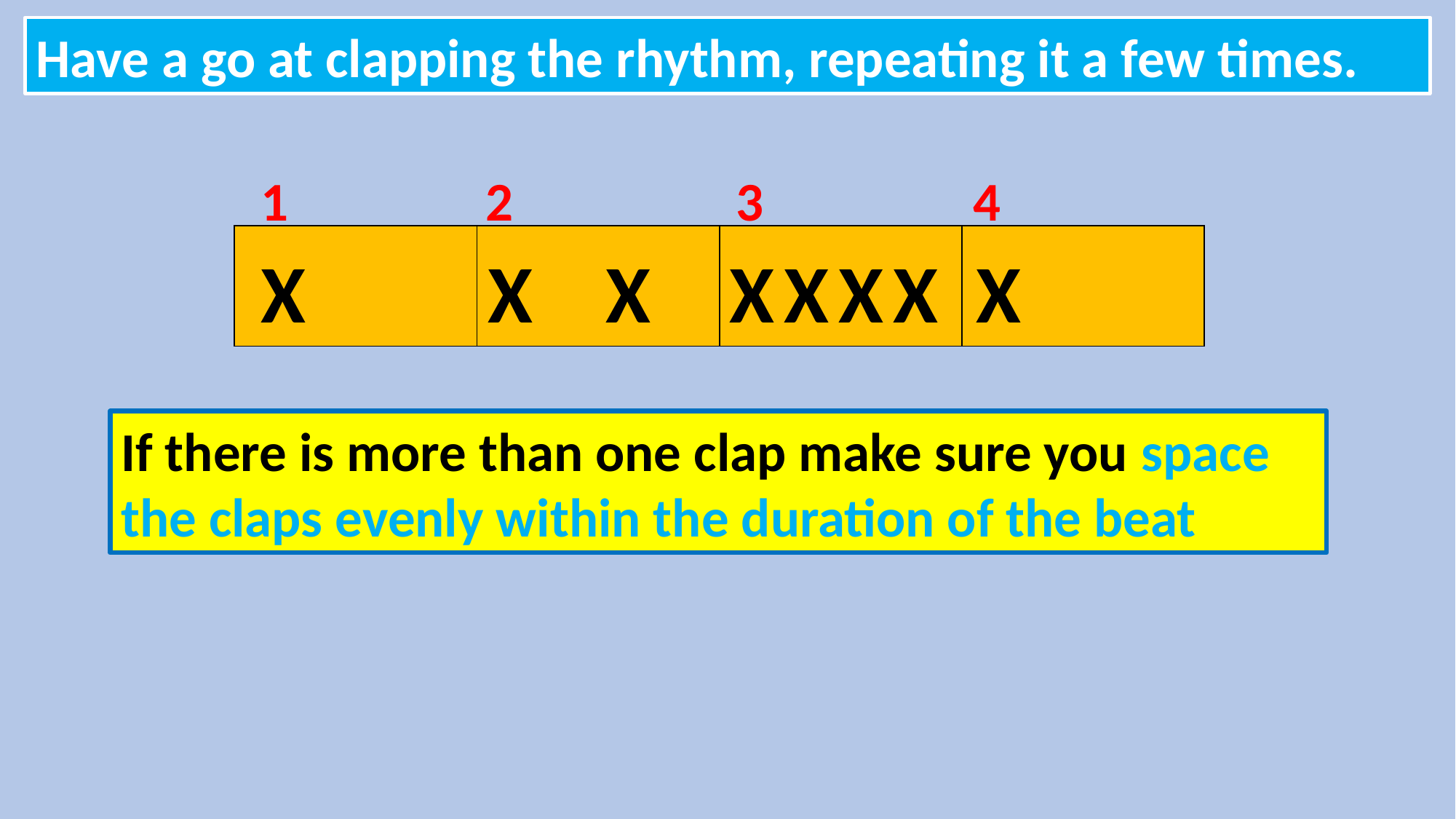

Have a go at clapping the rhythm, repeating it a few times.
1                2                  3                 4
|  |  |  |  |
| --- | --- | --- | --- |
X
X
X
X X X X
X
If there is more than one clap make sure you space the claps evenly within the duration of the beat